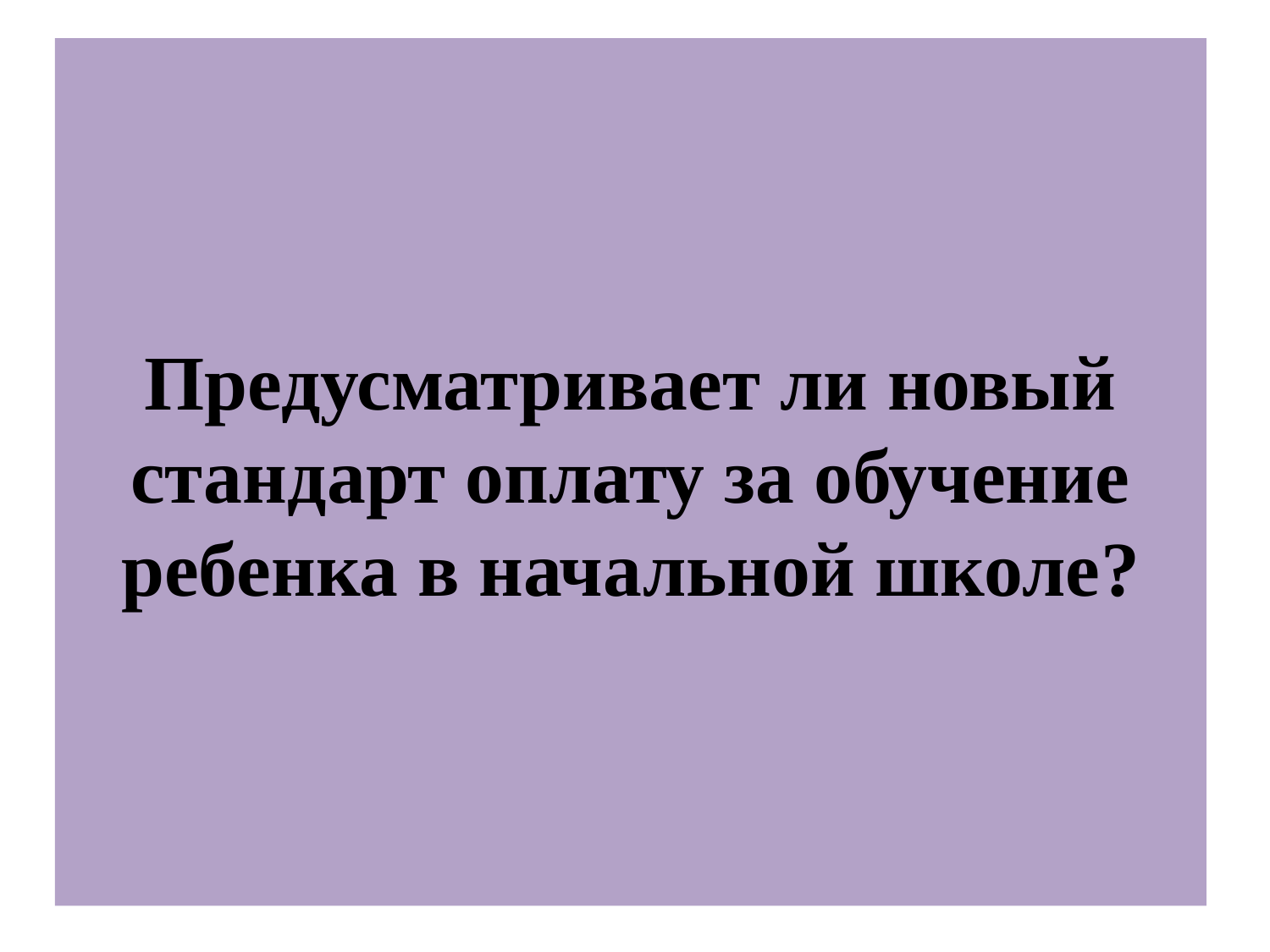

# Предусматривает ли новый стандарт оплату за обучение ребенка в начальной школе?